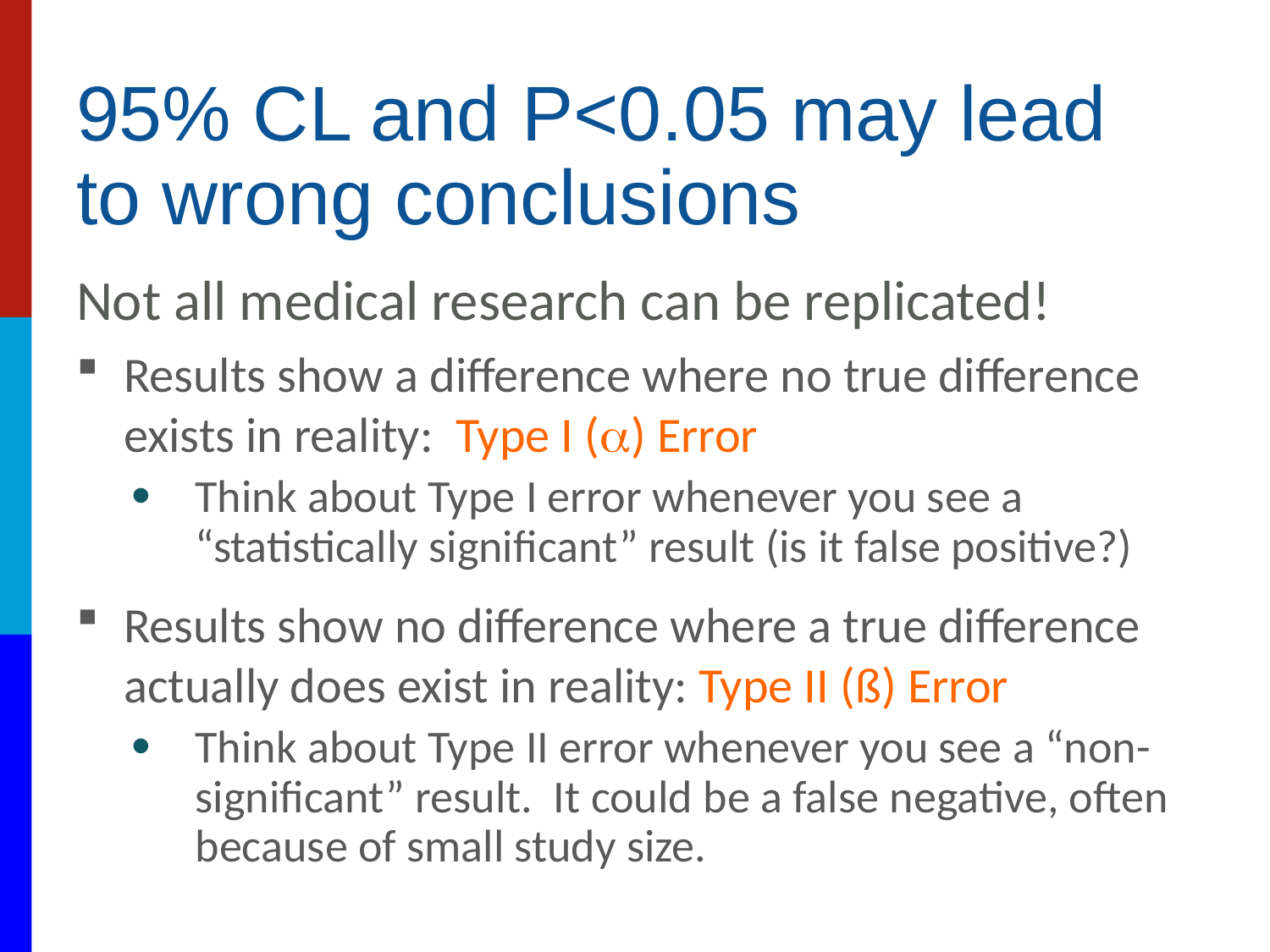

# 95% CL and P<0.05 may lead to wrong conclusions
Not all medical research can be replicated!
Results show a difference where no true difference exists in reality:  Type I (α) Error
Think about Type I error whenever you see a “statistically significant” result (is it false positive?)
Results show no difference where a true difference actually does exist in reality: Type II (ß) Error
Think about Type II error whenever you see a “non-significant” result.  It could be a false negative, often because of small study size.